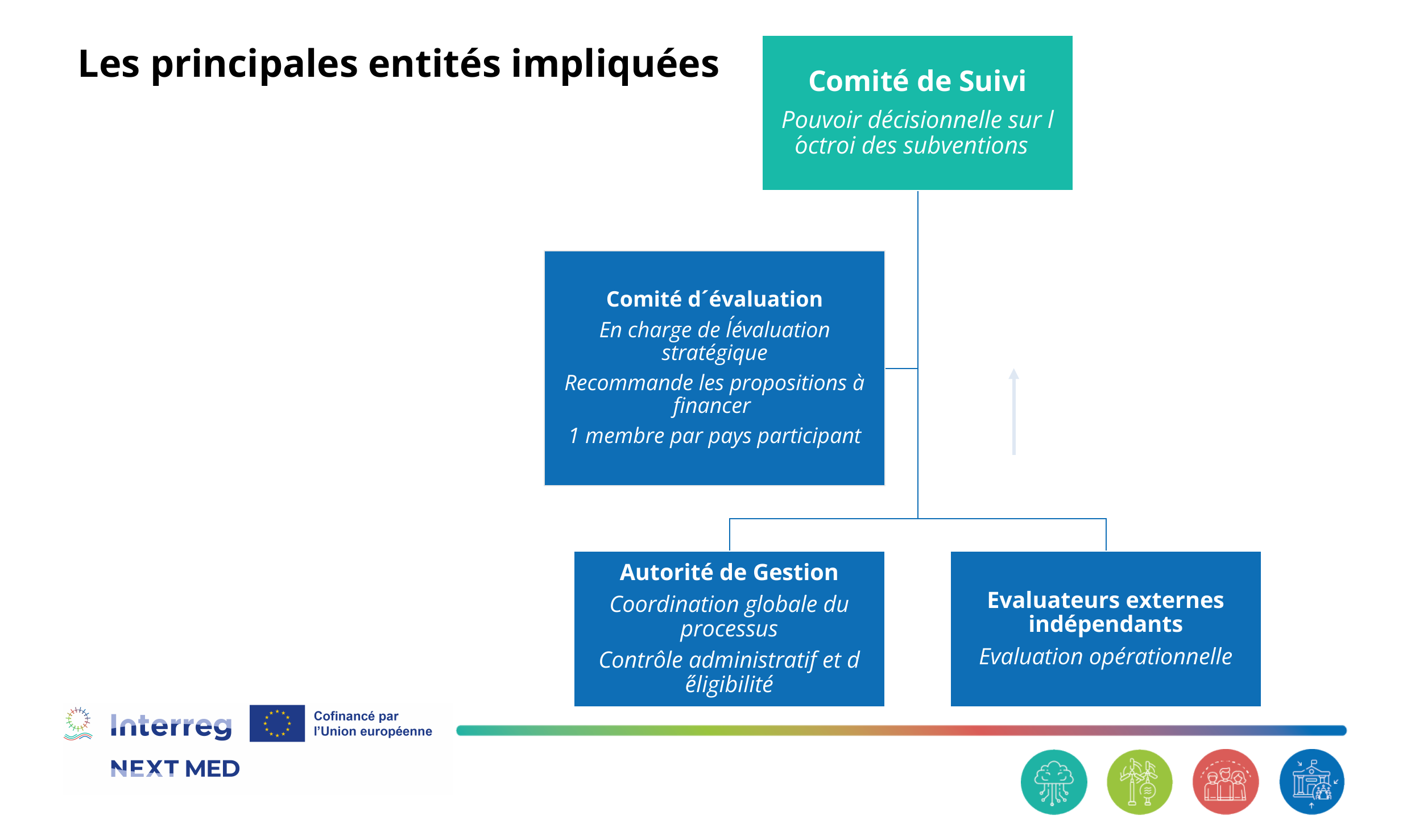

Comité de Suivi
Pouvoir décisionnelle sur l´octroi des subventions
Autorité de Gestion
Coordination globale du processus
Contrôle administratif et d´éligibilité
Evaluateurs externes indépendants
Evaluation opérationnelle
Comité d´évaluation
En charge de l´évaluation stratégique
Recommande les propositions à financer
1 membre par pays participant
# Les principales entités impliquées

Support PSC